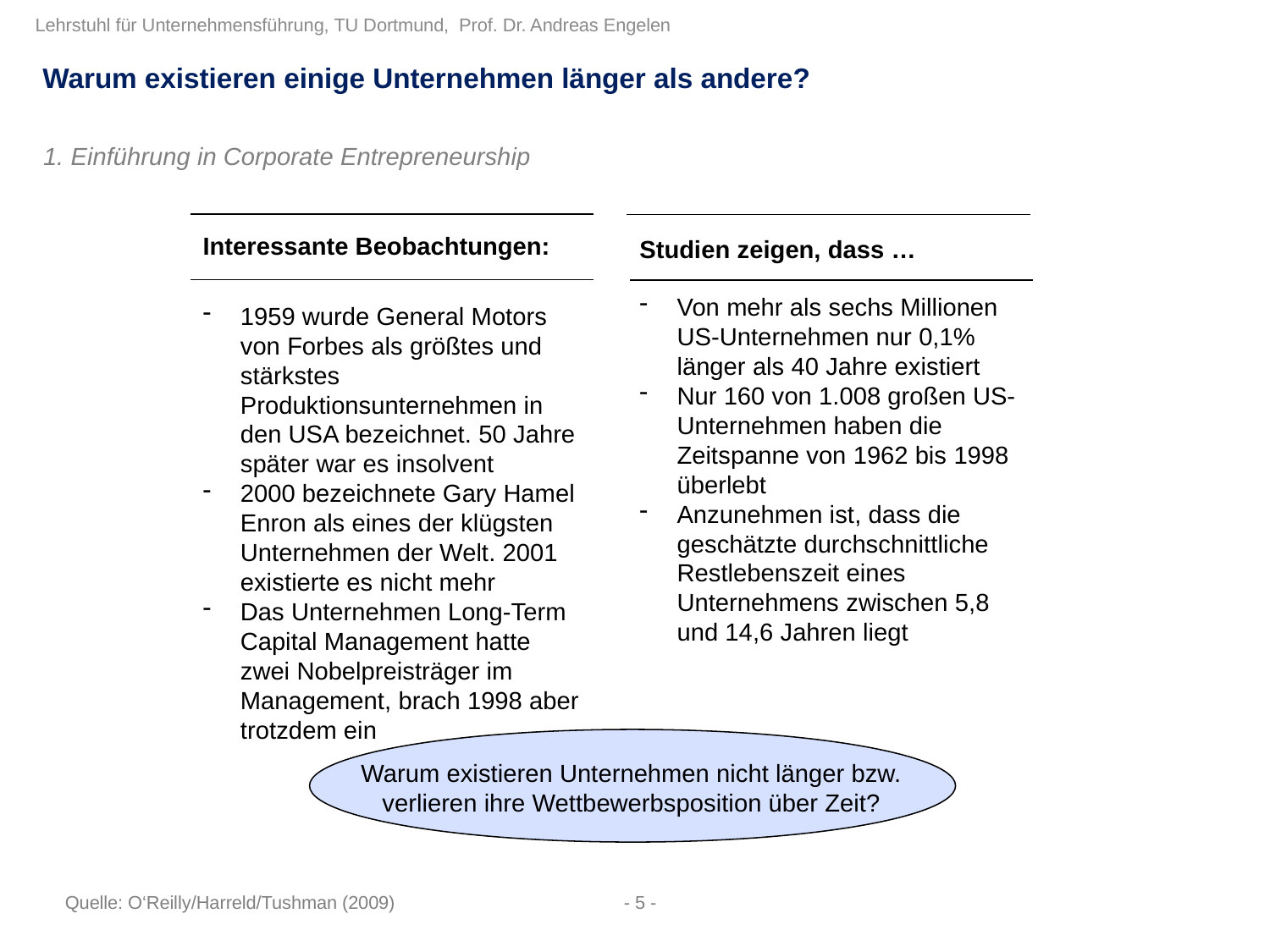

Warum existieren einige Unternehmen länger als andere?
1. Einführung in Corporate Entrepreneurship
Interessante Beobachtungen:
1959 wurde General Motors von Forbes als größtes und stärkstes Produktionsunternehmen in den USA bezeichnet. 50 Jahre später war es insolvent
2000 bezeichnete Gary Hamel Enron als eines der klügsten Unternehmen der Welt. 2001 existierte es nicht mehr
Das Unternehmen Long-Term Capital Management hatte  zwei Nobelpreisträger im Management, brach 1998 aber trotzdem ein

Studien zeigen, dass …
Von mehr als sechs Millionen US-Unternehmen nur 0,1% länger als 40 Jahre existiert
Nur 160 von 1.008 großen US-Unternehmen haben die Zeitspanne von 1962 bis 1998 überlebt
Anzunehmen ist, dass die geschätzte durchschnittliche Restlebenszeit eines Unternehmens zwischen 5,8 und 14,6 Jahren liegt

Warum existieren Unternehmen nicht länger bzw. verlieren ihre Wettbewerbsposition über Zeit?
Quelle: O‘Reilly/Harreld/Tushman (2009)
- 5 -